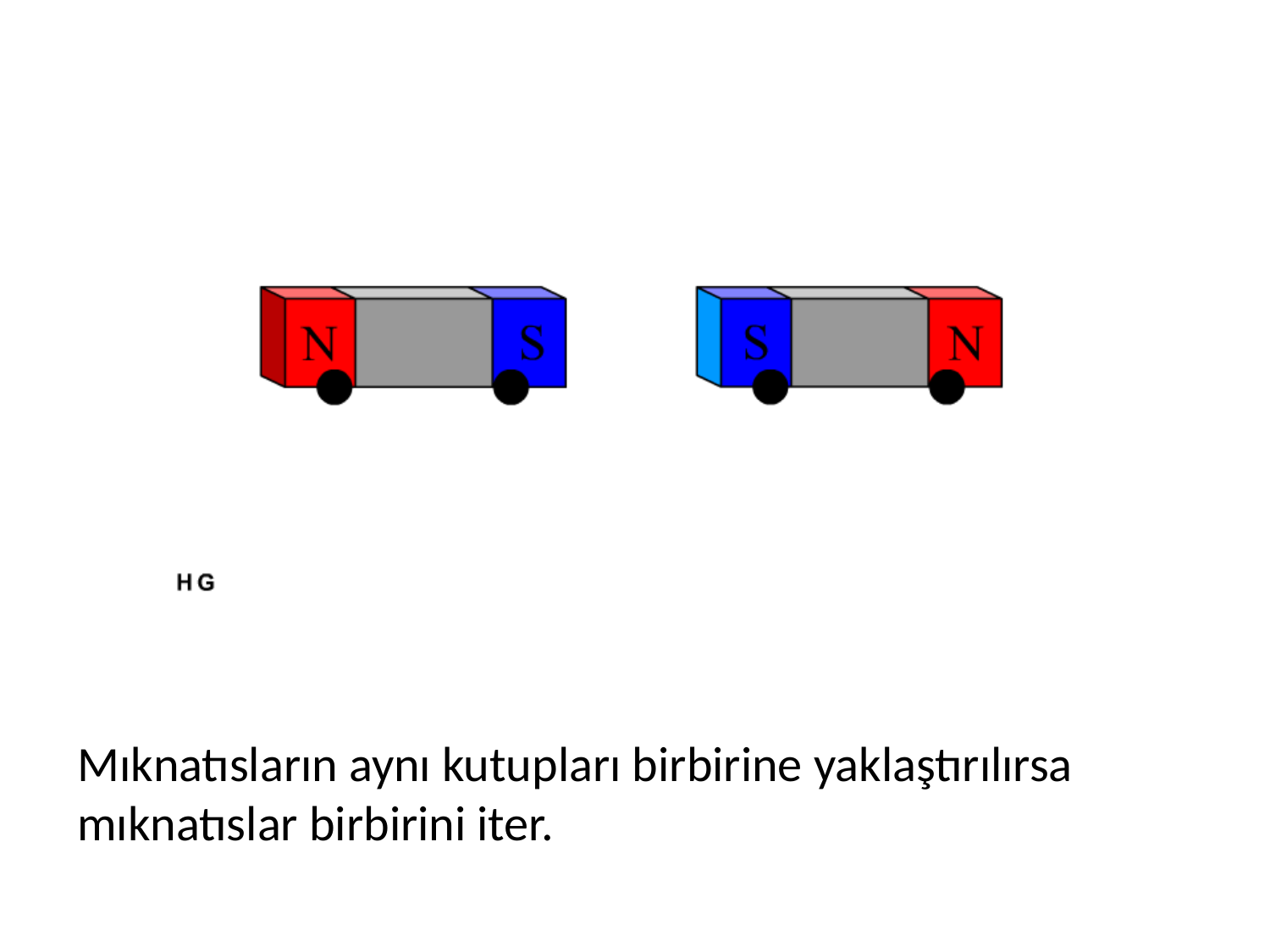

Mıknatısların aynı kutupları birbirine yaklaştırılırsa mıknatıslar birbirini iter.